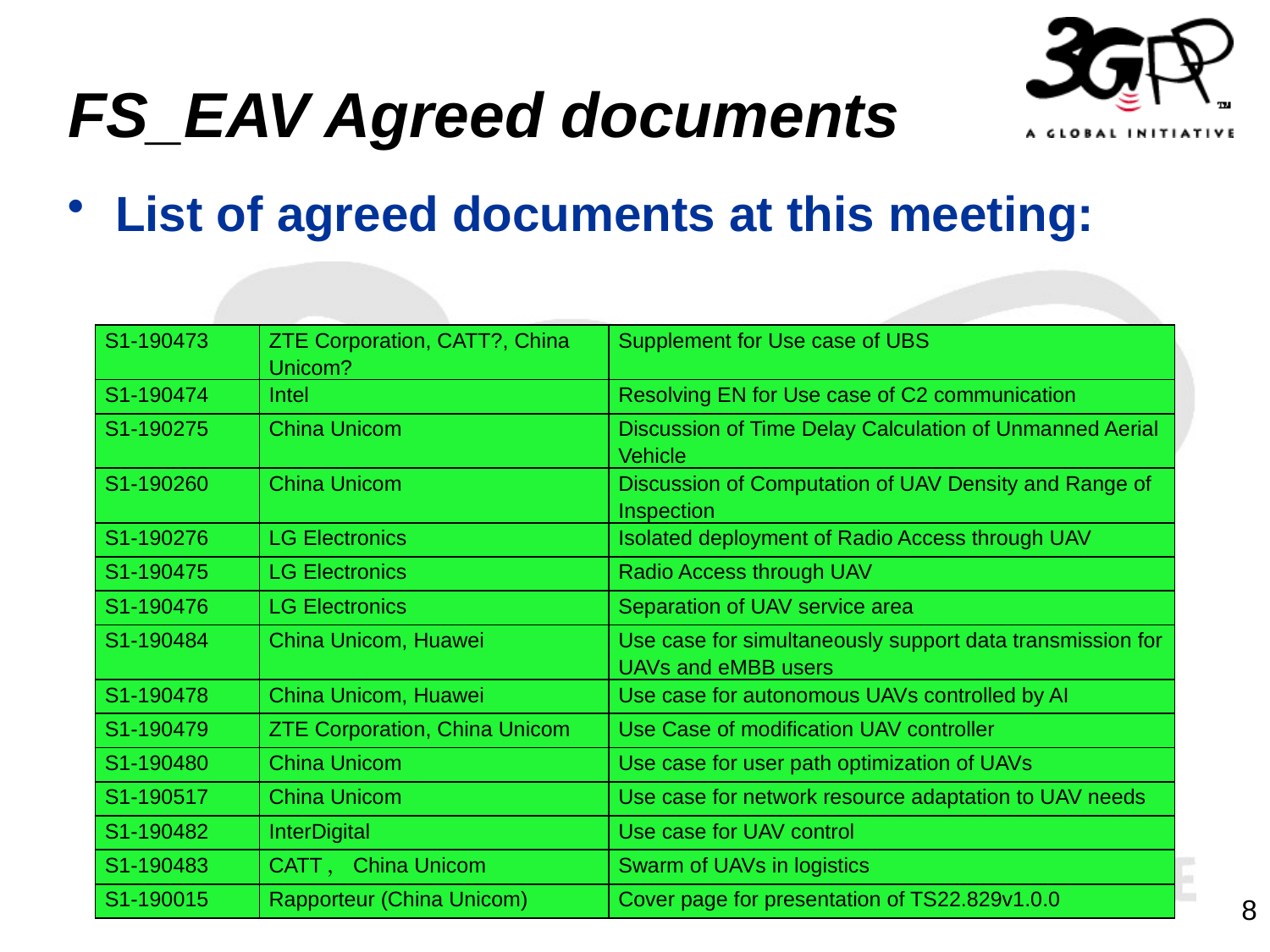

# FS_EAV Agreed documents
List of agreed documents at this meeting:

| S1-190473 | ZTE Corporation, CATT?, China Unicom? | Supplement for Use case of UBS |
| --- | --- | --- |
| S1-190474 | Intel | Resolving EN for Use case of C2 communication |
| S1-190275 | China Unicom | Discussion of Time Delay Calculation of Unmanned Aerial Vehicle |
| S1-190260 | China Unicom | Discussion of Computation of UAV Density and Range of Inspection |
| S1-190276 | LG Electronics | Isolated deployment of Radio Access through UAV |
| S1-190475 | LG Electronics | Radio Access through UAV |
| S1-190476 | LG Electronics | Separation of UAV service area |
| S1-190484 | China Unicom, Huawei | Use case for simultaneously support data transmission for UAVs and eMBB users |
| S1-190478 | China Unicom, Huawei | Use case for autonomous UAVs controlled by AI |
| S1-190479 | ZTE Corporation, China Unicom | Use Case of modification UAV controller |
| S1-190480 | China Unicom | Use case for user path optimization of UAVs |
| S1-190517 | China Unicom | Use case for network resource adaptation to UAV needs |
| S1-190482 | InterDigital | Use case for UAV control |
| S1-190483 | CATT，China Unicom | Swarm of UAVs in logistics |
| S1-190015 | Rapporteur (China Unicom) | Cover page for presentation of TS22.829v1.0.0 |
8